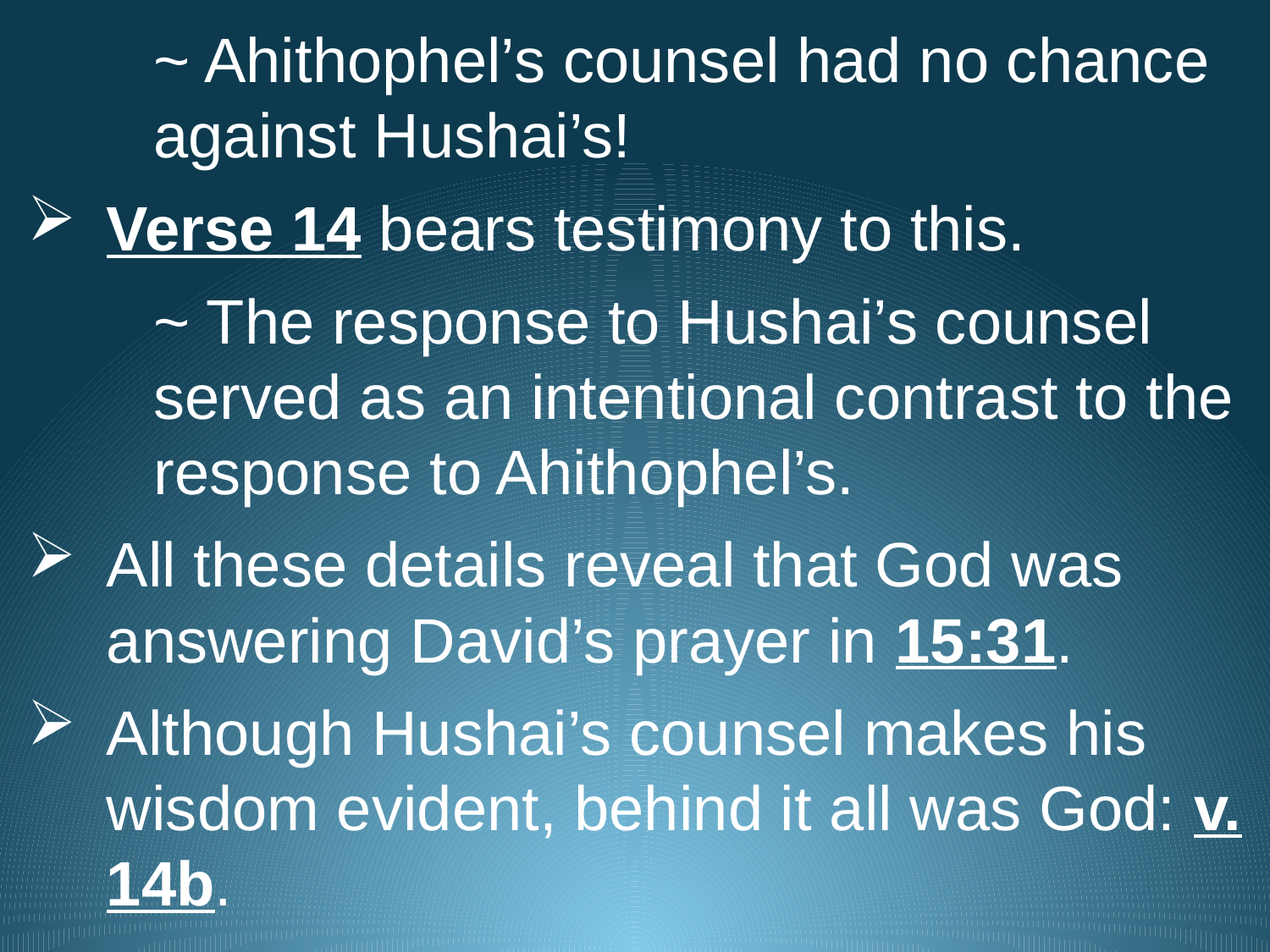

~ Ahithophel’s counsel had no chance 				against Hushai’s!
Verse 14 bears testimony to this.
		~ The response to Hushai’s counsel 					served as an intentional contrast to the 				response to Ahithophel’s.
All these details reveal that God was answering David’s prayer in 15:31.
Although Hushai’s counsel makes his wisdom evident, behind it all was God: v. 14b.